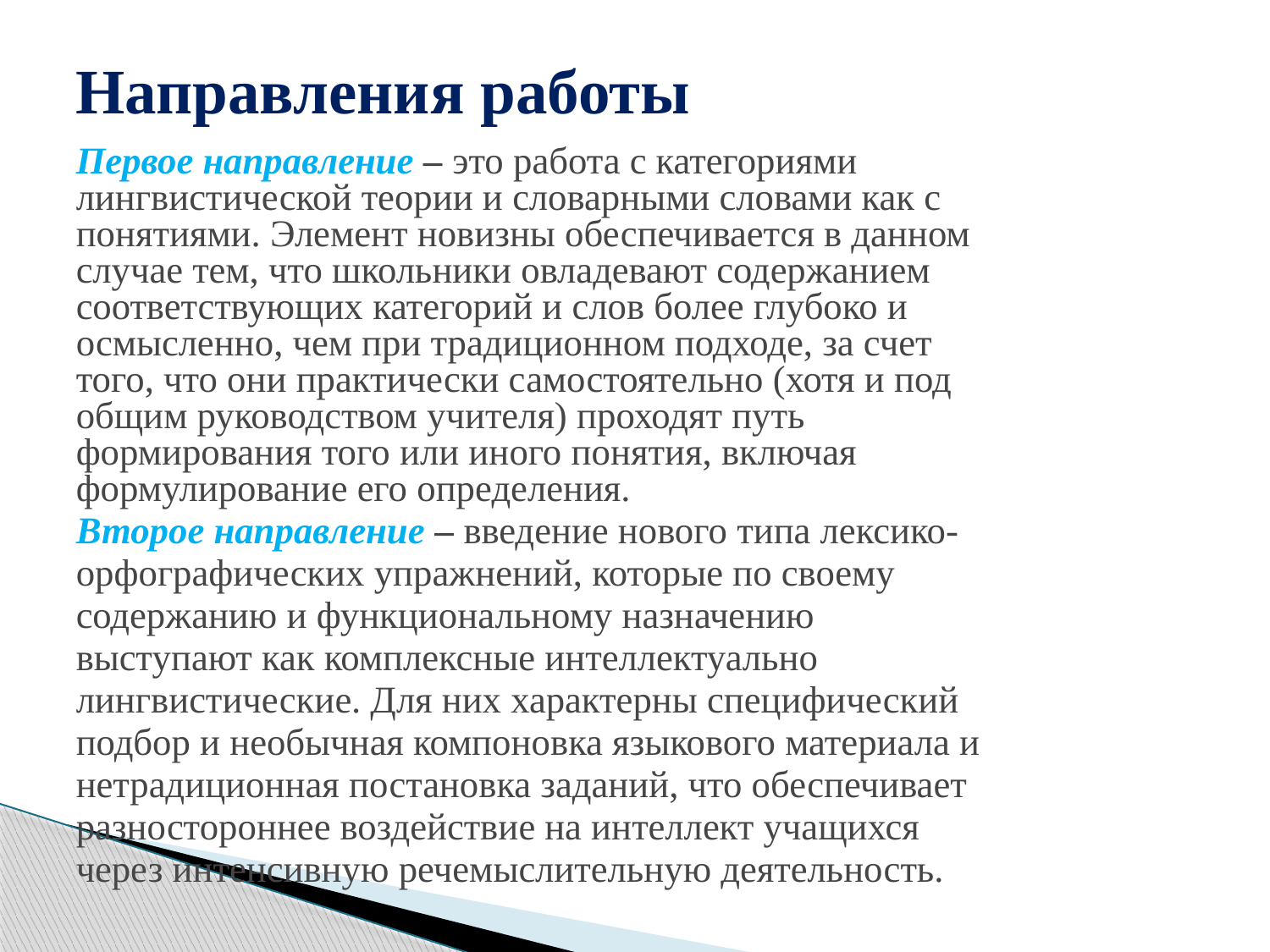

# Направления работы
Первое направление – это работа с категориями
лингвистической теории и словарными словами как с
понятиями. Элемент новизны обеспечивается в данном
случае тем, что школьники овладевают содержанием
соответствующих категорий и слов более глубоко и
осмысленно, чем при традиционном подходе, за счет
того, что они практически самостоятельно (хотя и под
общим руководством учителя) проходят путь
формирования того или иного понятия, включая
формулирование его определения.
Второе направление – введение нового типа лексико-
орфографических упражнений, которые по своему
содержанию и функциональному назначению
выступают как комплексные интеллектуально
лингвистические. Для них характерны специфический
подбор и необычная компоновка языкового материала и
нетрадиционная постановка заданий, что обеспечивает
разностороннее воздействие на интеллект учащихся
через интенсивную речемыслительную деятельность.